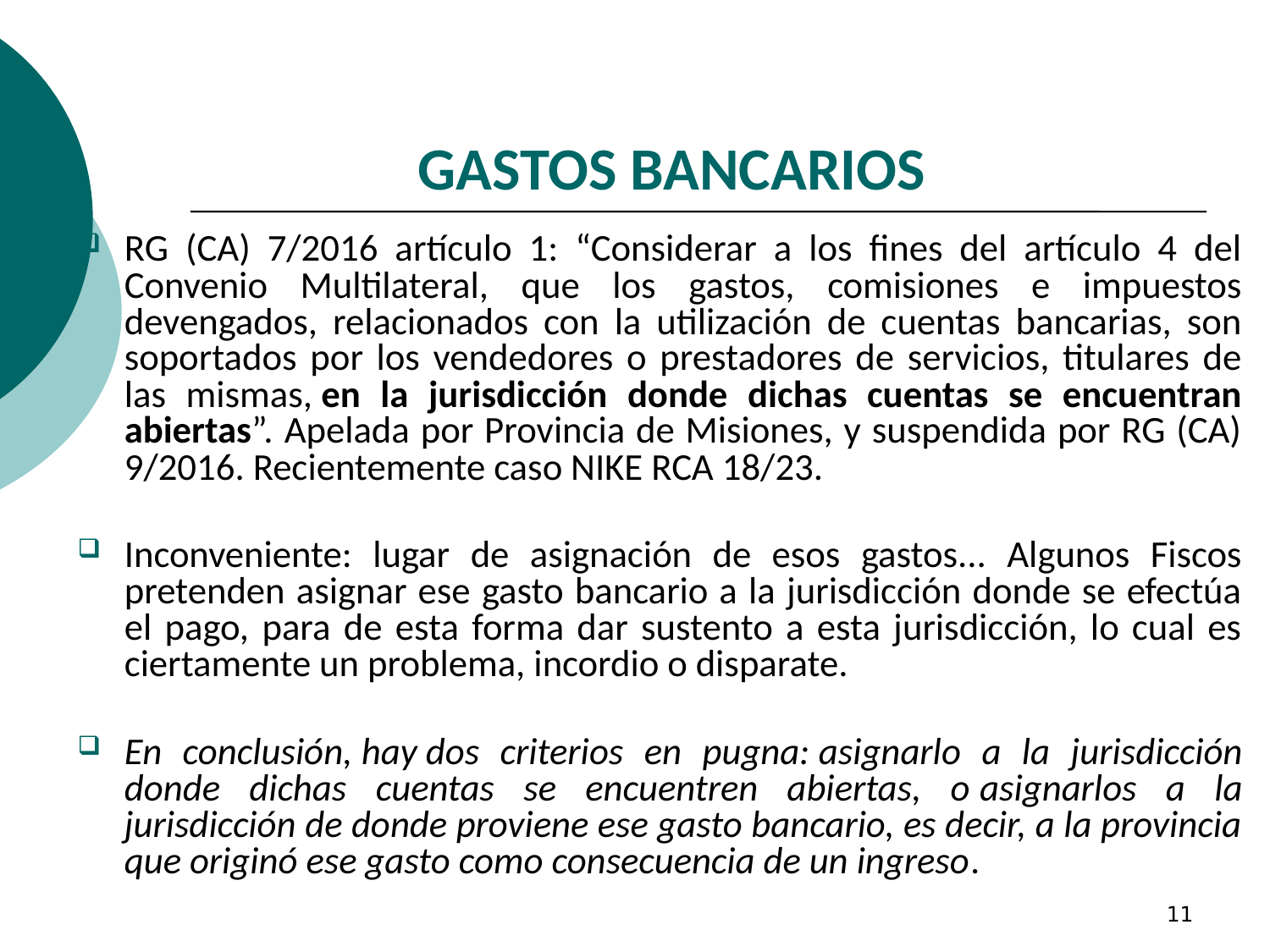

# GASTOS BANCARIOS
RG (CA) 7/2016 artículo 1: “Considerar a los fines del artículo 4 del Convenio Multilateral, que los gastos, comisiones e impuestos devengados, relacionados con la utilización de cuentas bancarias, son soportados por los vendedores o prestadores de servicios, titulares de las mismas, en la jurisdicción donde dichas cuentas se encuentran abiertas”. Apelada por Provincia de Misiones, y suspendida por RG (CA) 9/2016. Recientemente caso NIKE RCA 18/23.

Inconveniente: lugar de asignación de esos gastos... Algunos Fiscos pretenden asignar ese gasto bancario a la jurisdicción donde se efectúa el pago, para de esta forma dar sustento a esta jurisdicción, lo cual es ciertamente un problema, incordio o disparate.

En conclusión, hay dos criterios en pugna: asignarlo a la jurisdicción donde dichas cuentas se encuentren abiertas, o asignarlos a la jurisdicción de donde proviene ese gasto bancario, es decir, a la provincia que originó ese gasto como consecuencia de un ingreso.

Esp. Lorena Almada
11